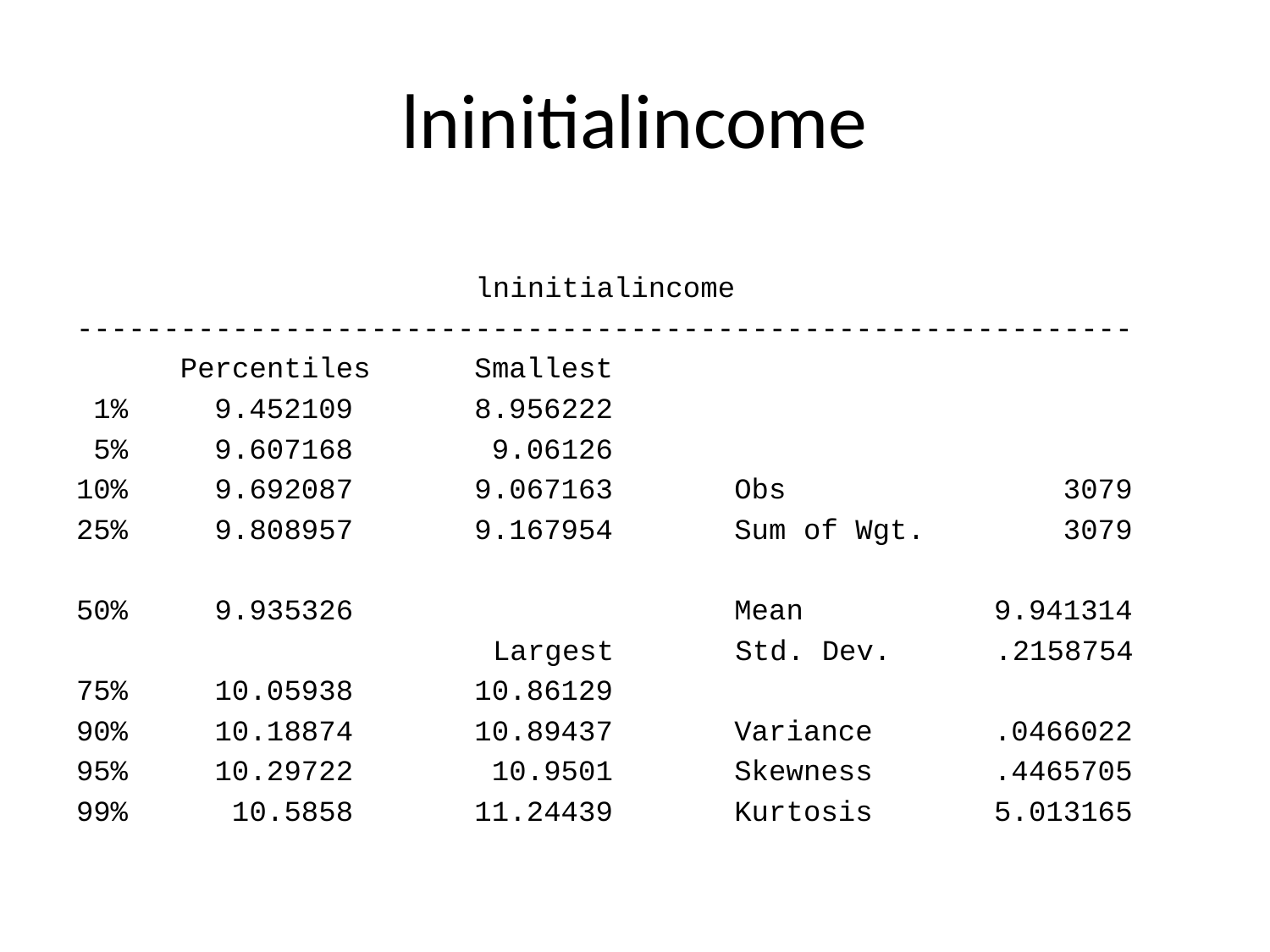

# lninitialincome

                       lninitialincome
-------------------------------------------------------------
      Percentiles      Smallest
 1%     9.452109       8.956222
 5%     9.607168        9.06126
10%     9.692087       9.067163       Obs                3079
25%     9.808957       9.167954       Sum of Wgt.        3079

50%     9.935326                      Mean           9.941314
                        Largest       Std. Dev.      .2158754
75%     10.05938       10.86129
90%     10.18874       10.89437       Variance       .0466022
95%     10.29722        10.9501       Skewness       .4465705
99%      10.5858       11.24439       Kurtosis       5.013165